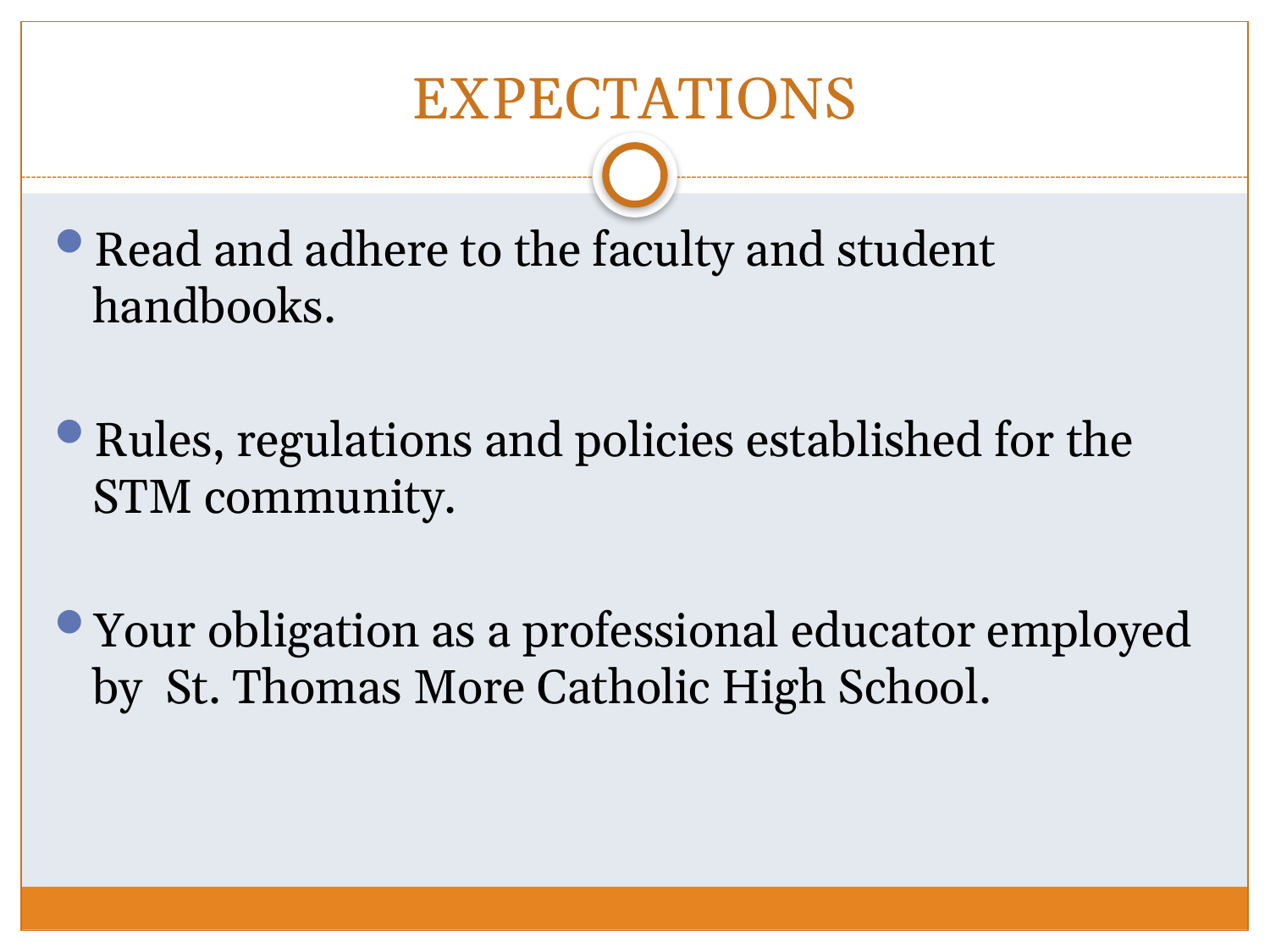

# EXPECTATIONS
Read and adhere to the faculty and student handbooks.

Rules, regulations and policies established for the STM community.

Your obligation as a professional educator employed by  St. Thomas More Catholic High School.